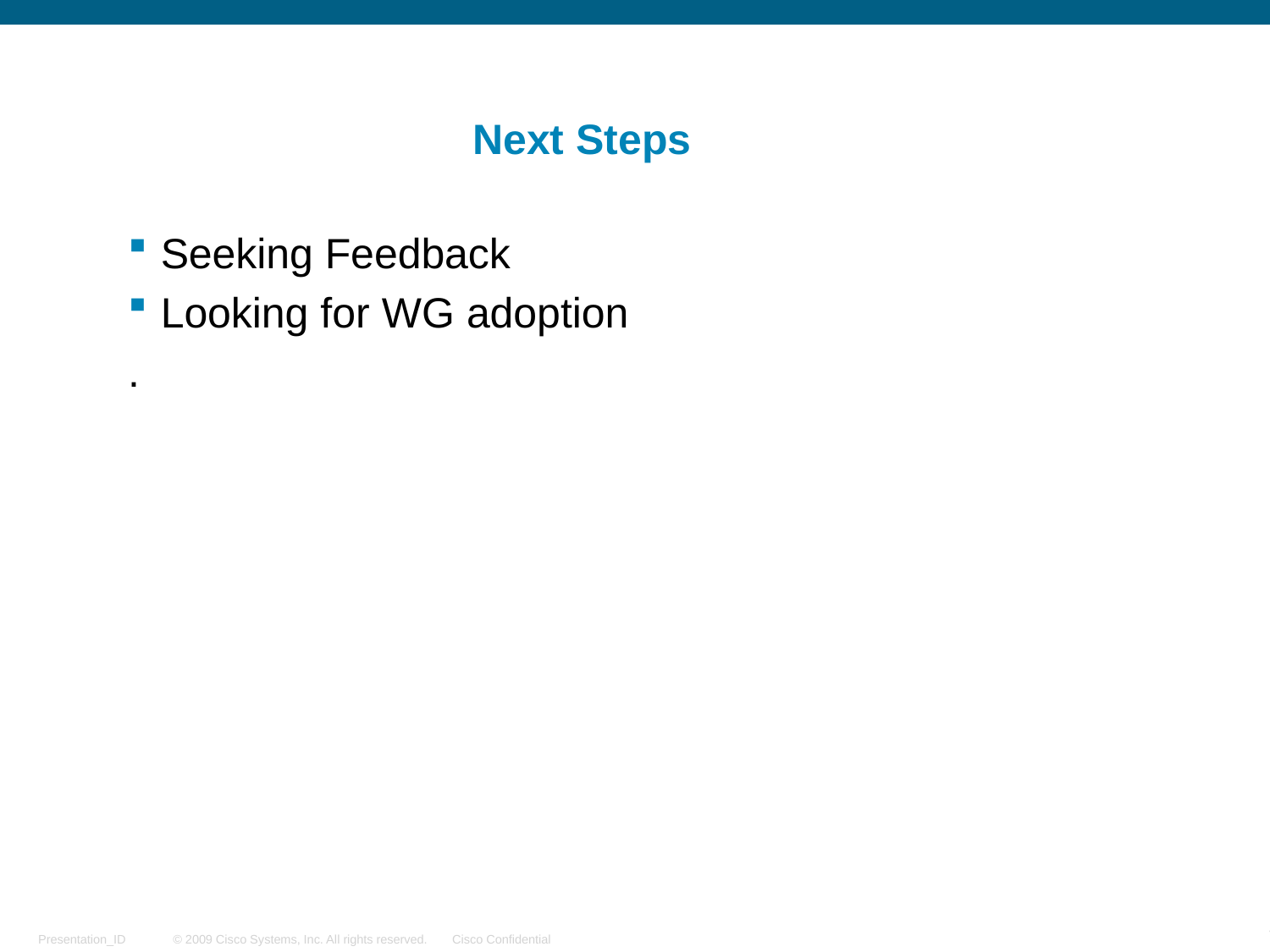

# Next Steps
Seeking Feedback
Looking for WG adoption
.